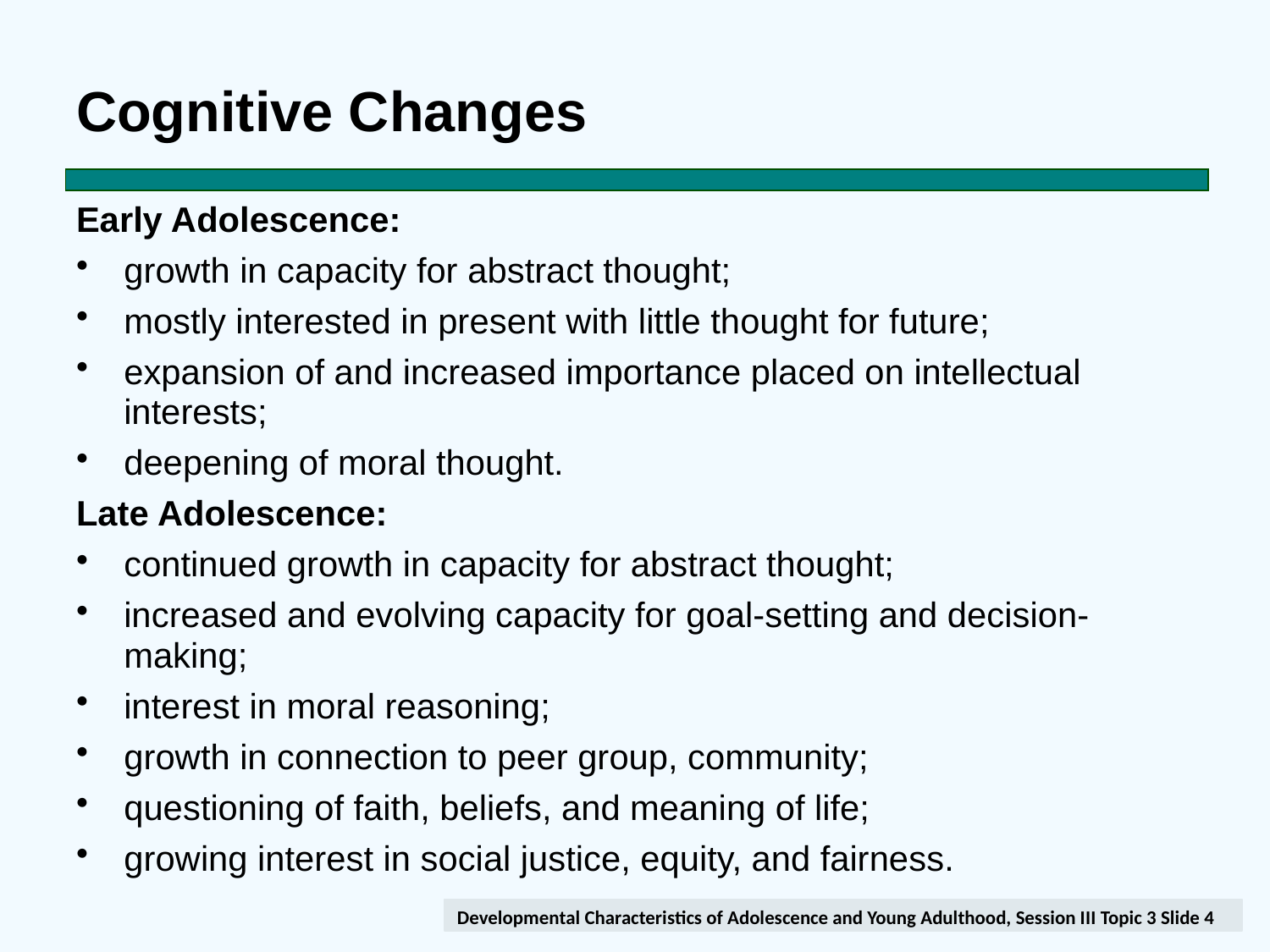

# Cognitive Changes
Early Adolescence:
growth in capacity for abstract thought;
mostly interested in present with little thought for future;
expansion of and increased importance placed on intellectual interests;
deepening of moral thought.
Late Adolescence:
continued growth in capacity for abstract thought;
increased and evolving capacity for goal-setting and decision-making;
interest in moral reasoning;
growth in connection to peer group, community;
questioning of faith, beliefs, and meaning of life;
growing interest in social justice, equity, and fairness.

Developmental Characteristics of Adolescence and Young Adulthood, Session III Topic 3 Slide 4